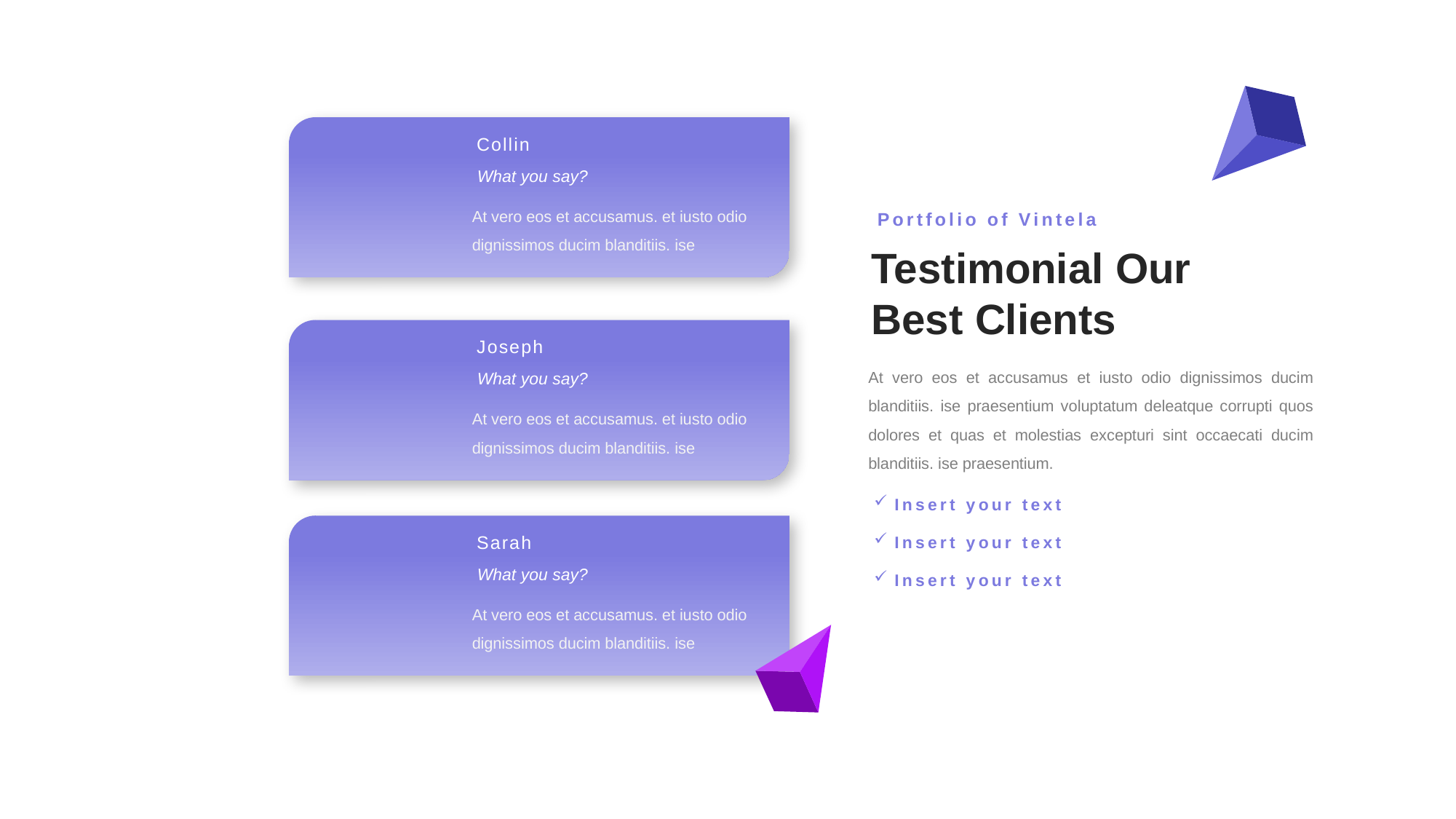

Collin
What you say?
At vero eos et accusamus. et iusto odio dignissimos ducim blanditiis. ise
Portfolio of Vintela
Testimonial Our Best Clients

Joseph
At vero eos et accusamus et iusto odio dignissimos ducim blanditiis. ise praesentium voluptatum deleatque corrupti quos dolores et quas et molestias excepturi sint occaecati ducim blanditiis. ise praesentium.
What you say?
At vero eos et accusamus. et iusto odio dignissimos ducim blanditiis. ise
Insert your text

Sarah
Insert your text
What you say?
Insert your text
At vero eos et accusamus. et iusto odio dignissimos ducim blanditiis. ise